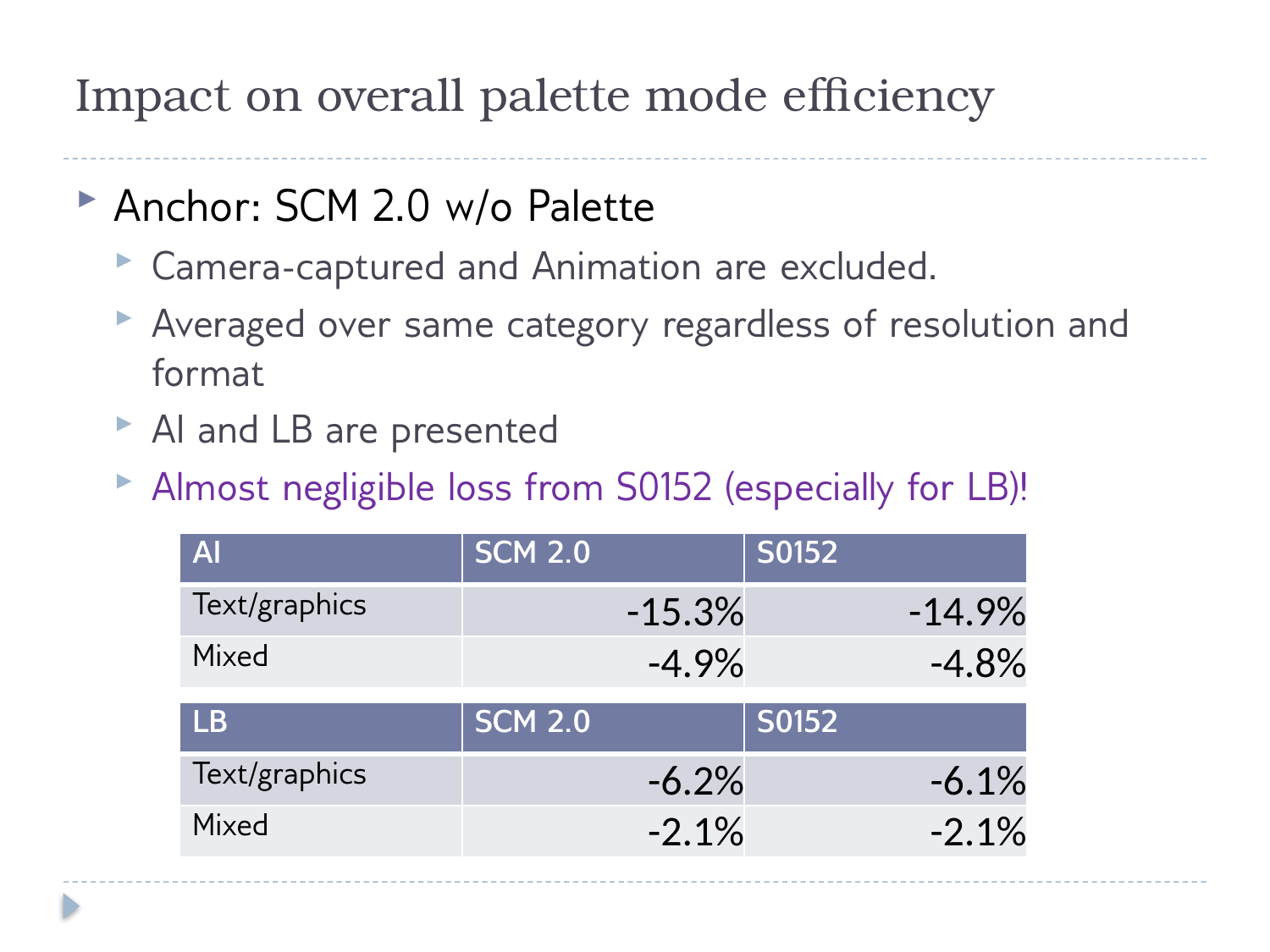

# Impact on overall palette mode efficiency
Anchor: SCM 2.0 w/o Palette
Camera-captured and Animation are excluded.
Averaged over same category regardless of resolution and format
AI and LB are presented
Almost negligible loss from S0152 (especially for LB)!
| AI | SCM 2.0 | S0152 |
| --- | --- | --- |
| Text/graphics | -15.3% | -14.9% |
| Mixed | -4.9% | -4.8% |
| LB | SCM 2.0 | S0152 |
| --- | --- | --- |
| Text/graphics | -6.2% | -6.1% |
| Mixed | -2.1% | -2.1% |